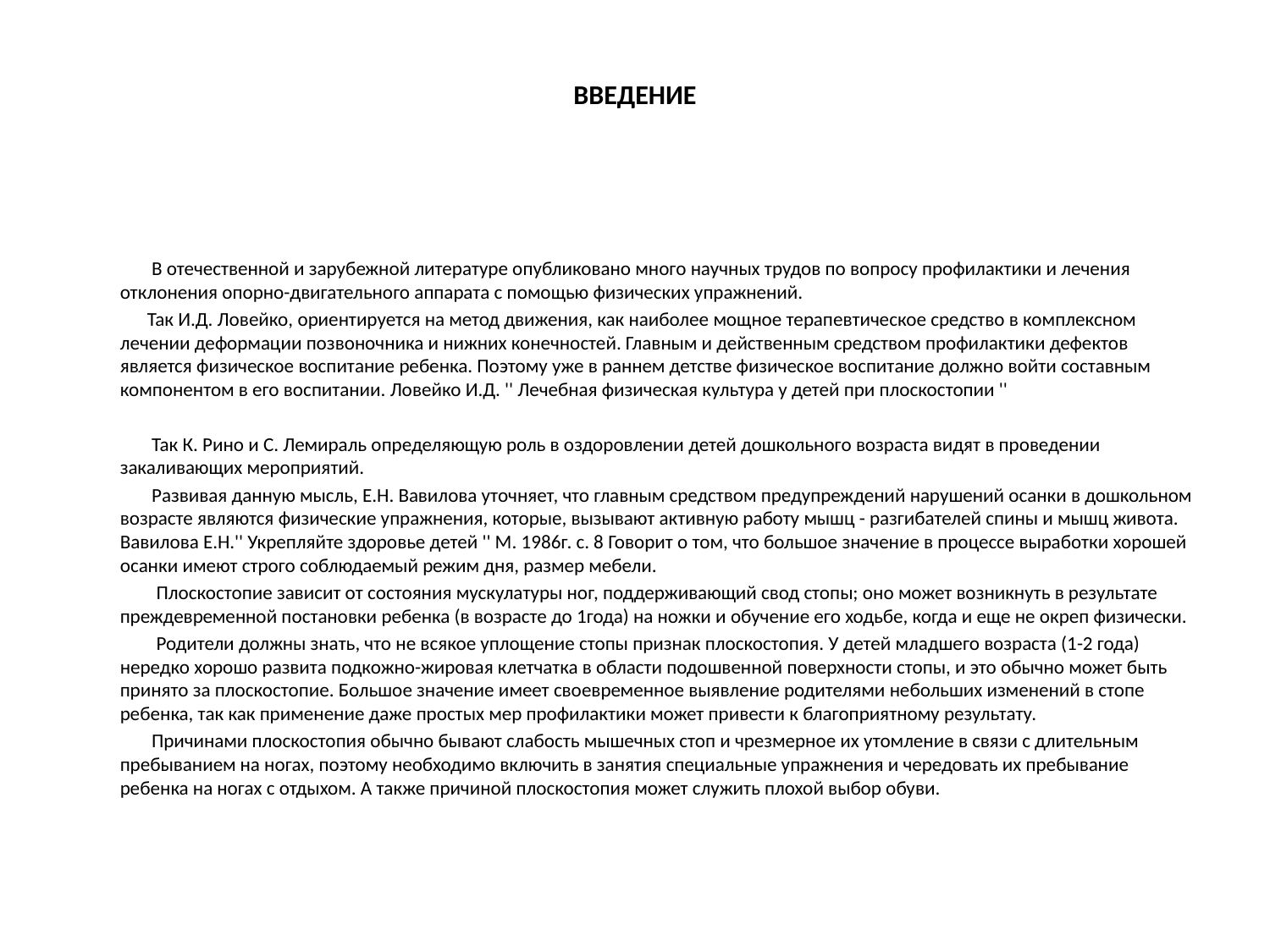

# ВВЕДЕНИЕ

                 В отечественной и зарубежной литературе опубликовано много научных трудов по вопросу профилактики и лечения отклонения опорно-двигательного аппарата с помощью физических упражнений.
                Так И.Д. Ловейко, ориентируется на метод движения, как наиболее мощное терапевтическое средство в комплексном лечении деформации позвоночника и нижних конечностей. Главным и действенным средством профилактики дефектов является физическое воспитание ребенка. Поэтому уже в раннем детстве физическое воспитание должно войти составным компонентом в его воспитании. Ловейко И.Д. '' Лечебная физическая культура у детей при плоскостопии ''

                 Так К. Рино и С. Лемираль определяющую роль в оздоровлении детей дошкольного возраста видят в проведении закаливающих мероприятий.
                 Развивая данную мысль, Е.Н. Вавилова уточняет, что главным средством предупреждений нарушений осанки в дошкольном возрасте являются физические упражнения, которые, вызывают активную работу мышц - разгибателей спины и мышц живота. Вавилова Е.Н.'' Укрепляйте здоровье детей '' М. 1986г. с. 8 Говорит о том, что большое значение в процессе выработки хорошей осанки имеют строго соблюдаемый режим дня, размер мебели.
                  Плоскостопие зависит от состояния мускулатуры ног, поддерживающий свод стопы; оно может возникнуть в результате преждевременной постановки ребенка (в возрасте до 1года) на ножки и обучение его ходьбе, когда и еще не окреп физически.
                  Родители должны знать, что не всякое уплощение стопы признак плоскостопия. У детей младшего возраста (1-2 года) нередко хорошо развита подкожно-жировая клетчатка в области подошвенной поверхности стопы, и это обычно может быть принято за плоскостопие. Большое значение имеет своевременное выявление родителями небольших изменений в стопе ребенка, так как применение даже простых мер профилактики может привести к благоприятному результату.
                 Причинами плоскостопия обычно бывают слабость мышечных стоп и чрезмерное их утомление в связи с длительным пребыванием на ногах, поэтому необходимо включить в занятия специальные упражнения и чередовать их пребывание ребенка на ногах с отдыхом. А также причиной плоскостопия может служить плохой выбор обуви.